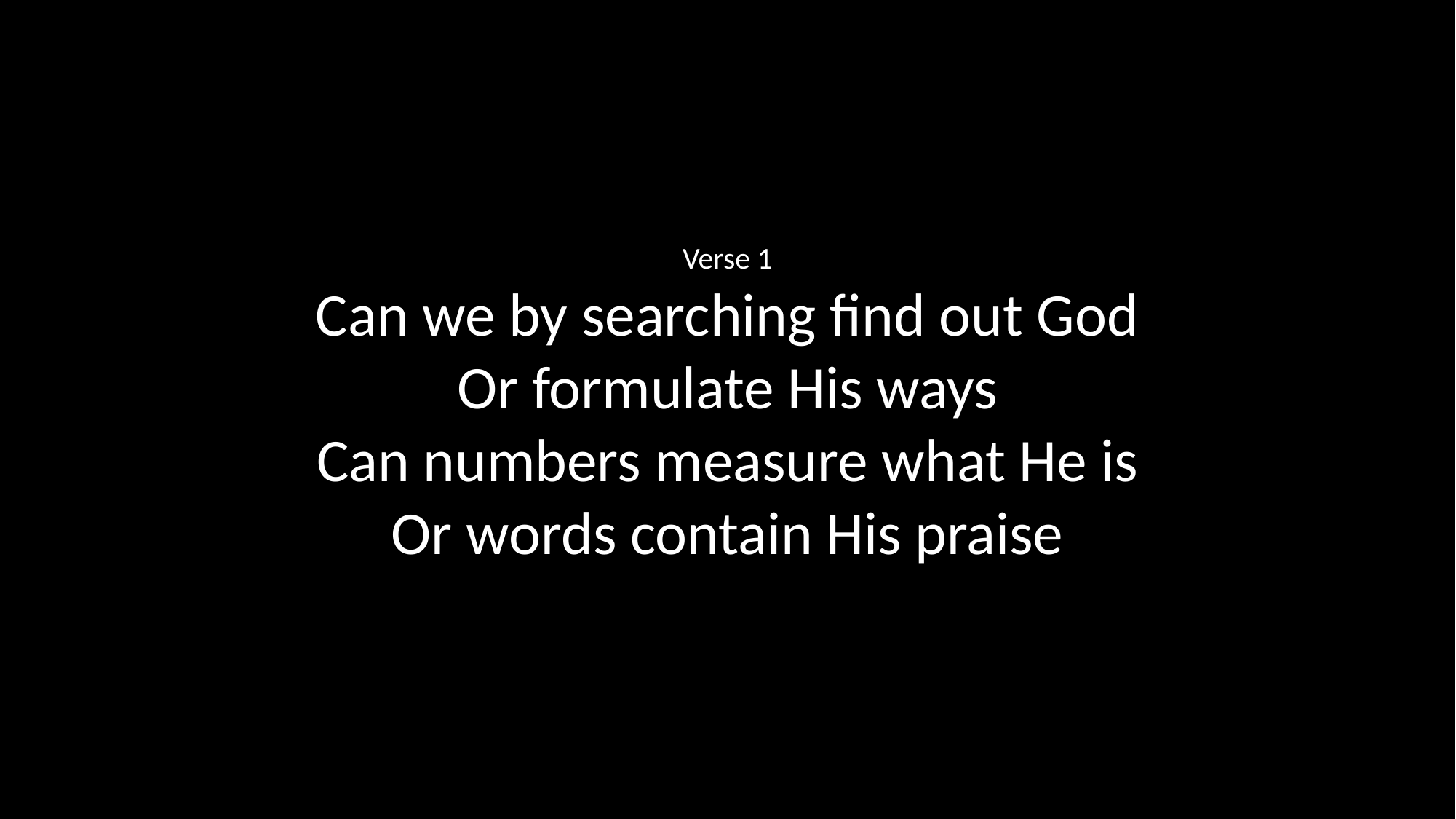

Verse 1
Can we by searching find out God
Or formulate His ways
Can numbers measure what He is
Or words contain His praise